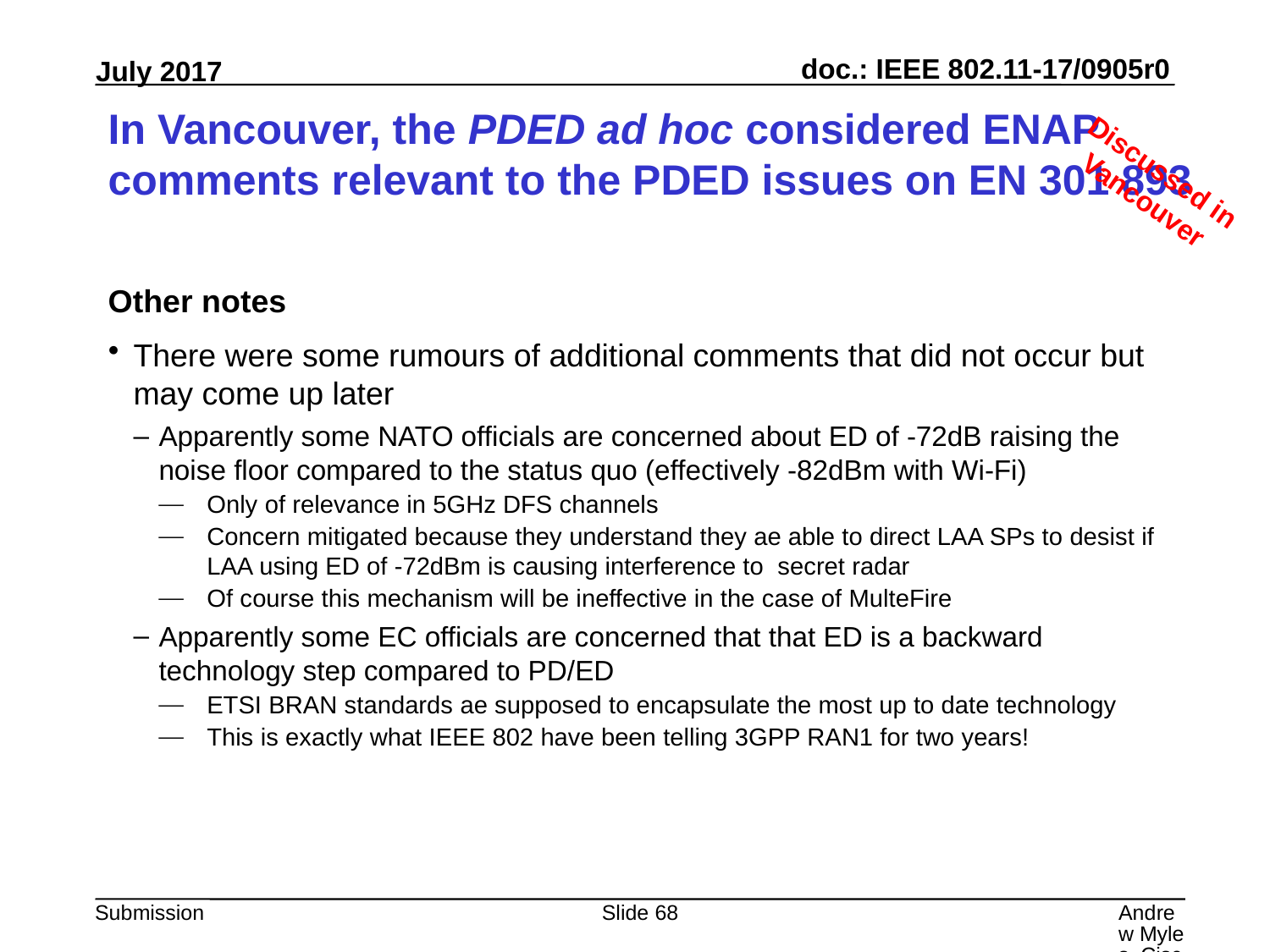

# In Vancouver, the PDED ad hoc considered ENAP comments relevant to the PDED issues on EN 301 893
Discussed in Vancouver
Other notes
There were some rumours of additional comments that did not occur but may come up later
Apparently some NATO officials are concerned about ED of -72dB raising the noise floor compared to the status quo (effectively -82dBm with Wi-Fi)
Only of relevance in 5GHz DFS channels
Concern mitigated because they understand they ae able to direct LAA SPs to desist if LAA using ED of -72dBm is causing interference to  secret radar
Of course this mechanism will be ineffective in the case of MulteFire
Apparently some EC officials are concerned that that ED is a backward technology step compared to PD/ED
ETSI BRAN standards ae supposed to encapsulate the most up to date technology
This is exactly what IEEE 802 have been telling 3GPP RAN1 for two years!
Slide 68
Andrew Myles, Cisco